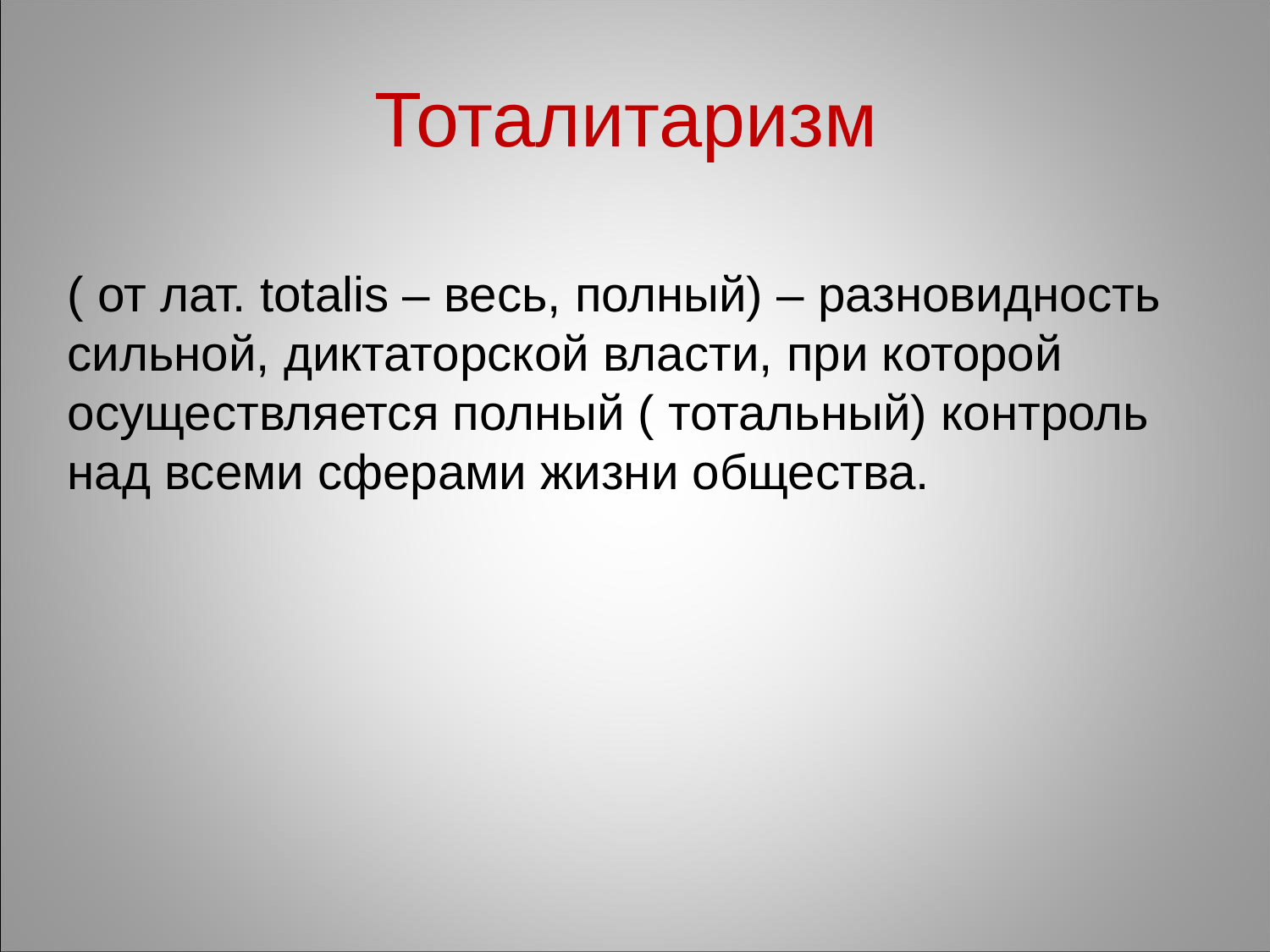

# Тоталитаризм
( от лат. totalis – весь, полный) – разновидность сильной, диктаторской власти, при которой осуществляется полный ( тотальный) контроль над всеми сферами жизни общества.